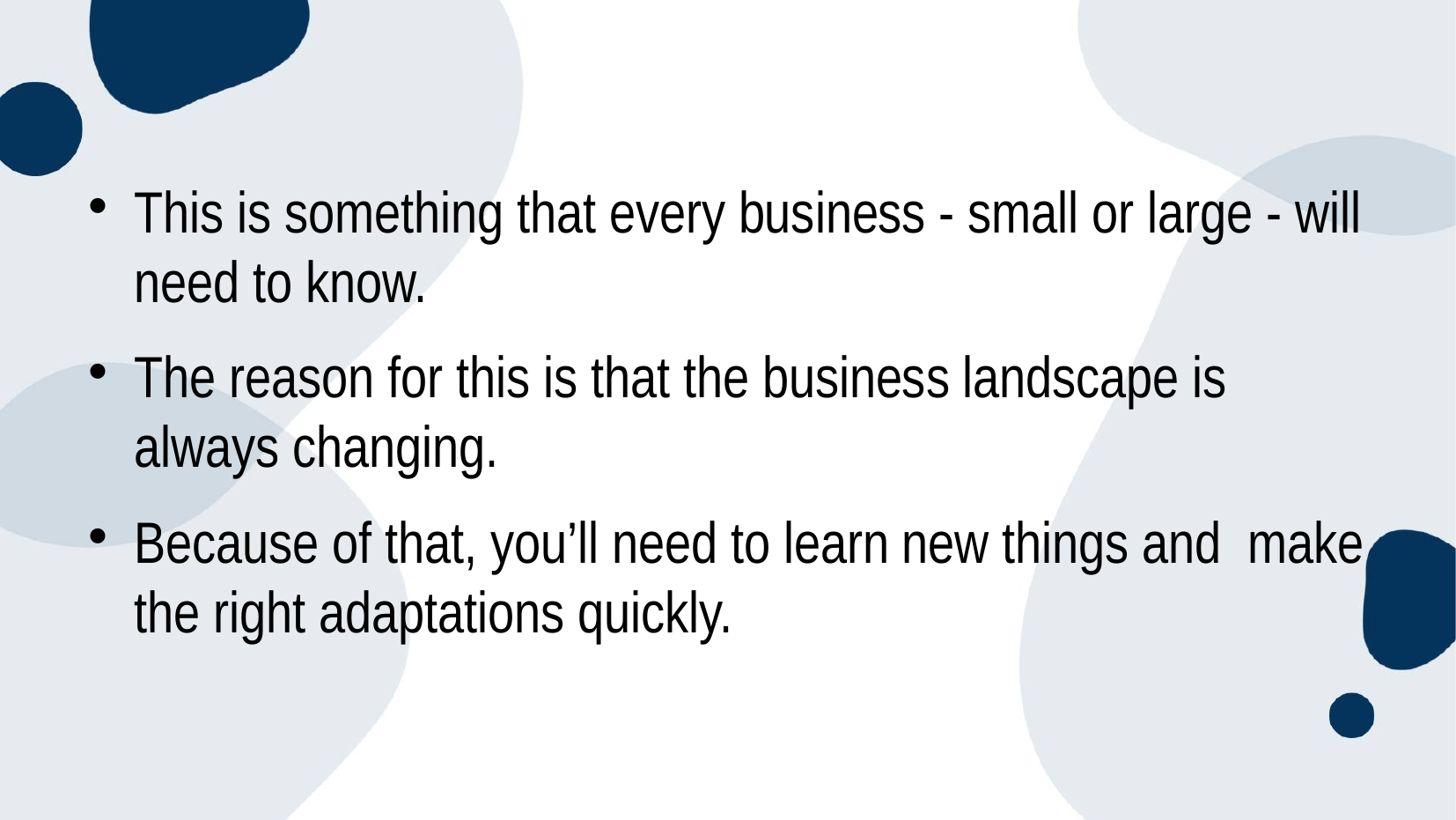

#
This is something that every business - small or large - will need to know.
The reason for this is that the business landscape is always changing.
Because of that, you’ll need to learn new things and  make the right adaptations quickly.